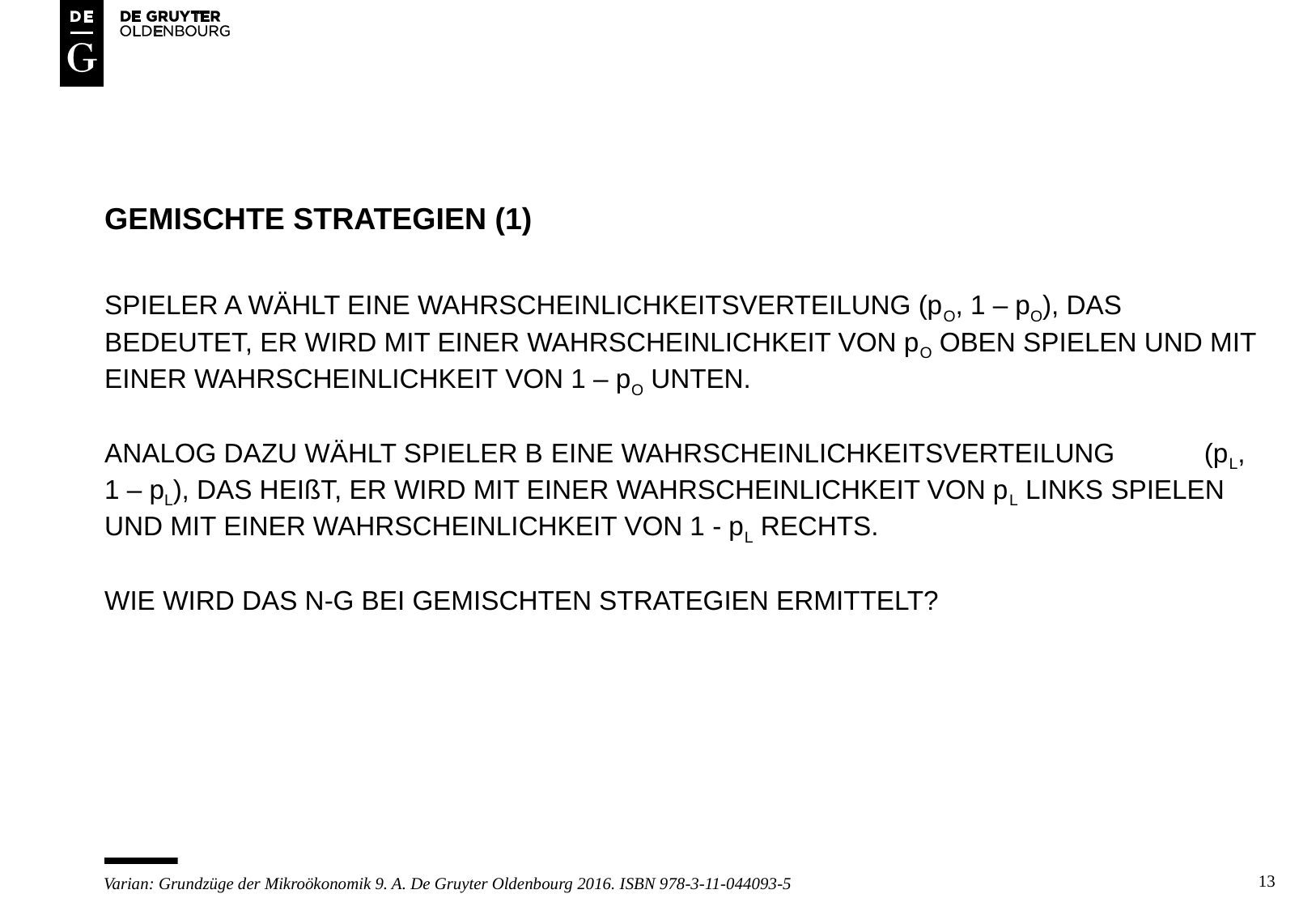

# GEMISCHTE STRATEGIEN (1)
SPIELER A WÄHLT EINE WAHRSCHEINLICHKEITSVERTEILUNG (pO, 1 – pO), DAS BEDEUTET, ER WIRD MIT EINER WAHRSCHEINLICHKEIT VON pO OBEN SPIELEN UND MIT EINER WAHRSCHEINLICHKEIT VON 1 – pO UNTEN.
ANALOG DAZU WÄHLT SPIELER B EINE WAHRSCHEINLICHKEITSVERTEILUNG            (pL, 1 – pL), DAS HEIßT, ER WIRD MIT EINER WAHRSCHEINLICHKEIT VON pL LINKS SPIELEN UND MIT EINER WAHRSCHEINLICHKEIT VON 1 - pL RECHTS.
WIE WIRD DAS N-G BEI GEMISCHTEN STRATEGIEN ERMITTELT?

13
Varian: Grundzüge der Mikroökonomik 9. A. De Gruyter Oldenbourg 2016. ISBN 978-3-11-044093-5